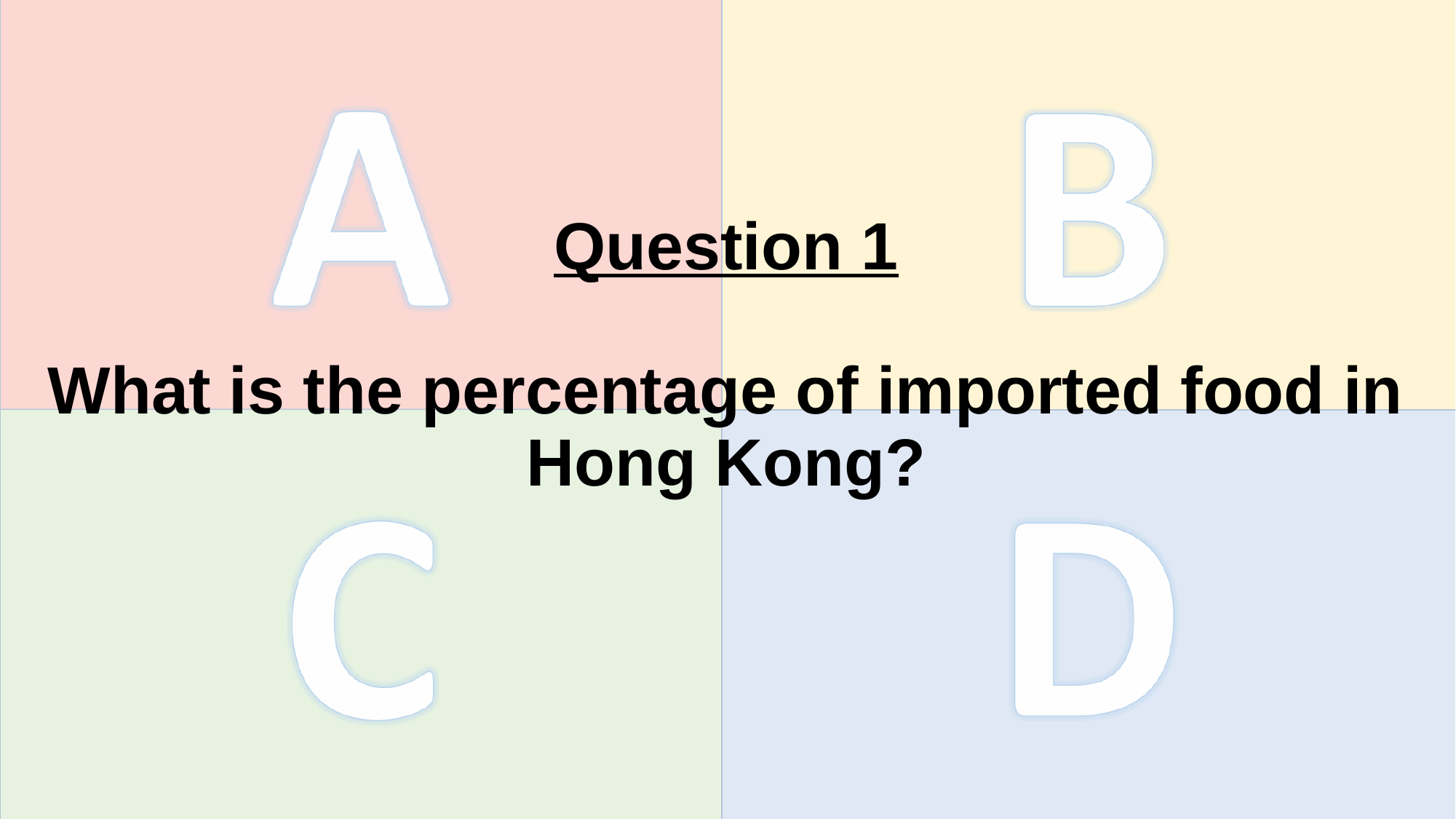

Question 1
What is the percentage of imported food in Hong Kong?